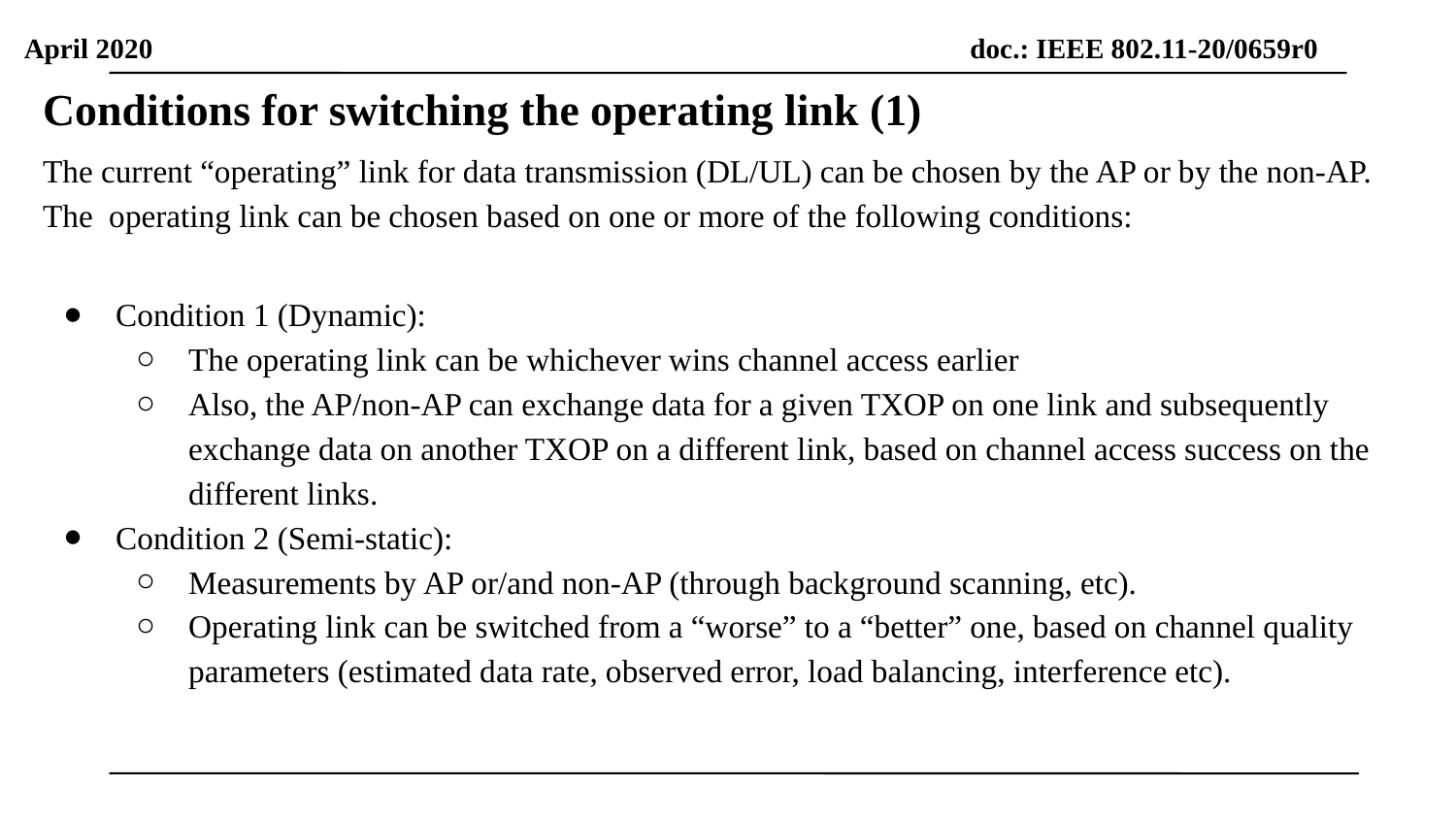

Conditions for switching the operating link (1)
The current “operating” link for data transmission (DL/UL) can be chosen by the AP or by the non-AP.  The  operating link can be chosen based on one or more of the following conditions:

Condition 1 (Dynamic):
The operating link can be whichever wins channel access earlier
Also, the AP/non-AP can exchange data for a given TXOP on one link and subsequently exchange data on another TXOP on a different link, based on channel access success on the different links.
Condition 2 (Semi-static):
Measurements by AP or/and non-AP (through background scanning, etc).
Operating link can be switched from a “worse” to a “better” one, based on channel quality parameters (estimated data rate, observed error, load balancing, interference etc).